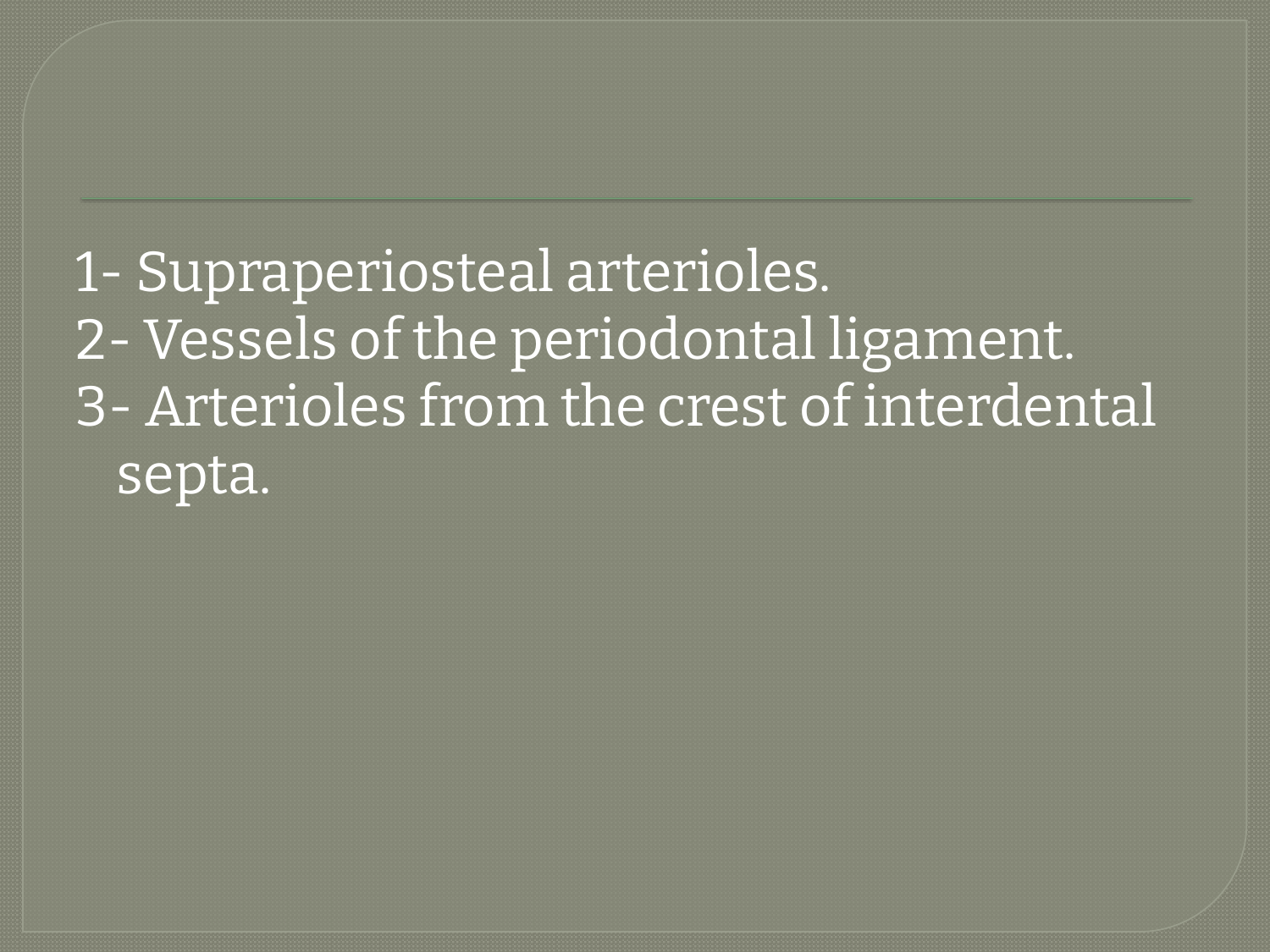

#
1- Supraperiosteal arterioles.
2- Vessels of the periodontal ligament.
3- Arterioles from the crest of interdental septa.